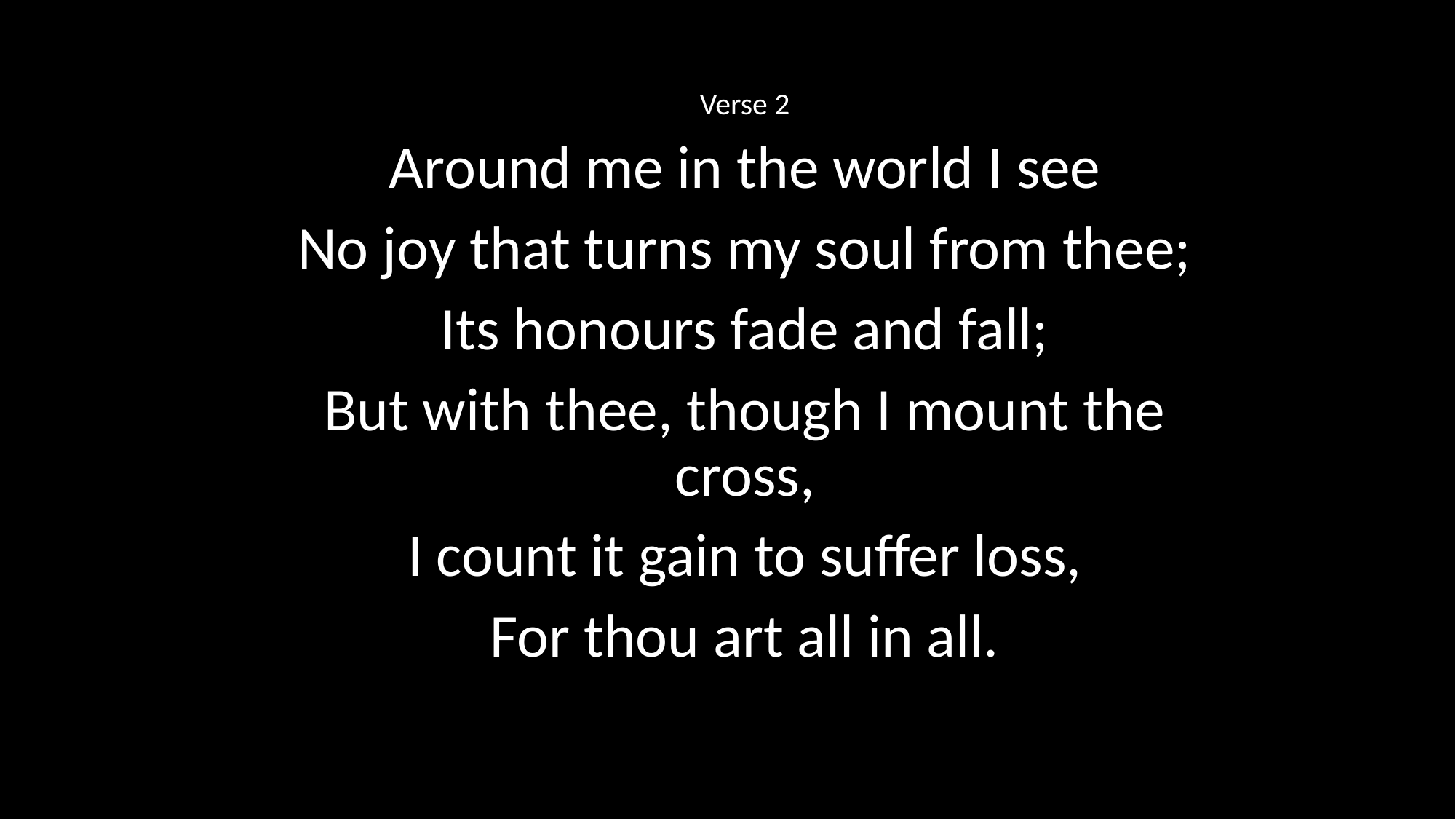

Verse 2
Around me in the world I see
No joy that turns my soul from thee;
Its honours fade and fall;
But with thee, though I mount the cross,
I count it gain to suffer loss,
For thou art all in all.